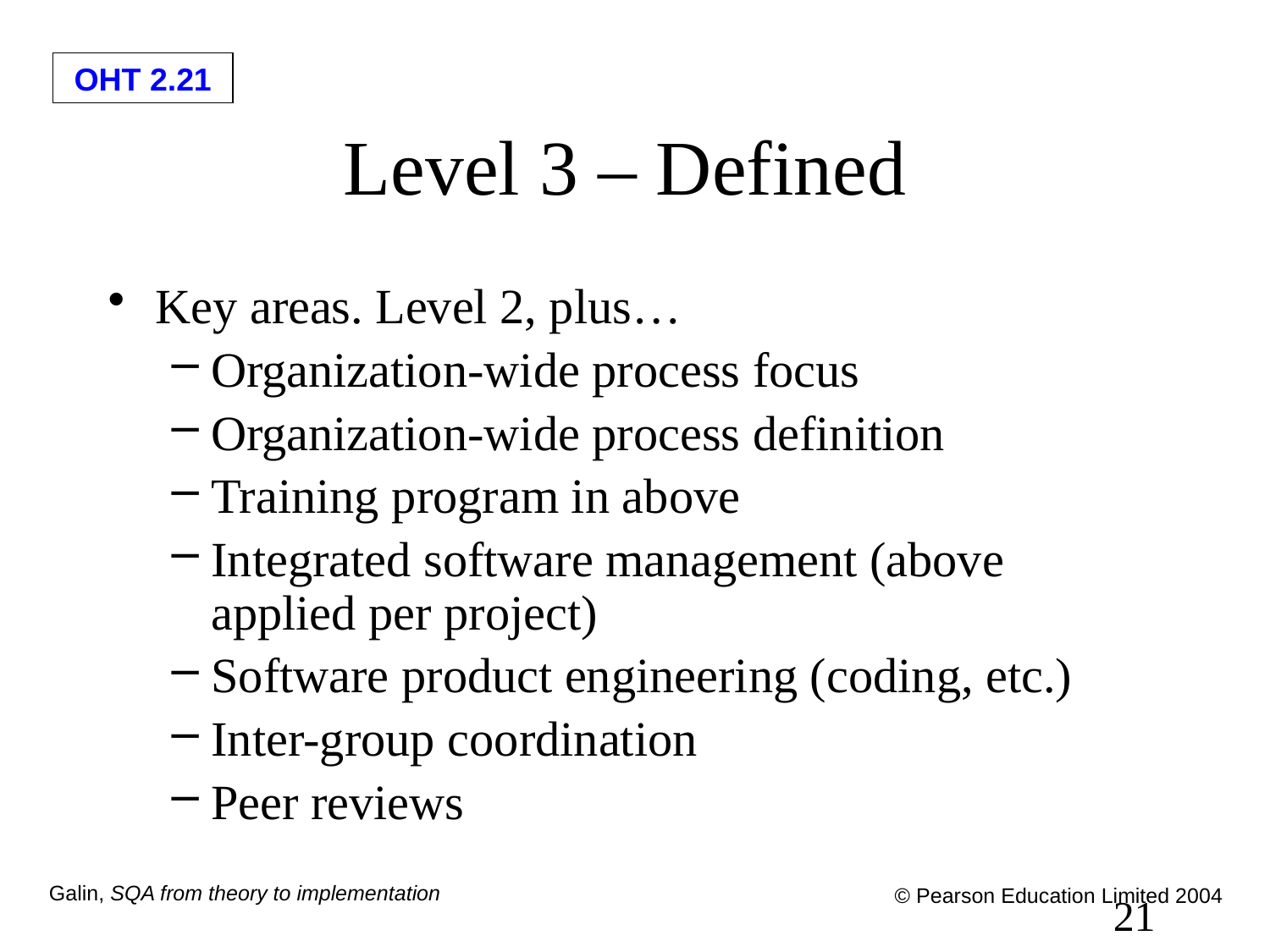

# Level 3 – Defined
Key areas. Level 2, plus…
Organization-wide process focus
Organization-wide process definition
Training program in above
Integrated software management (above applied per project)
Software product engineering (coding, etc.)
Inter-group coordination
Peer reviews
21